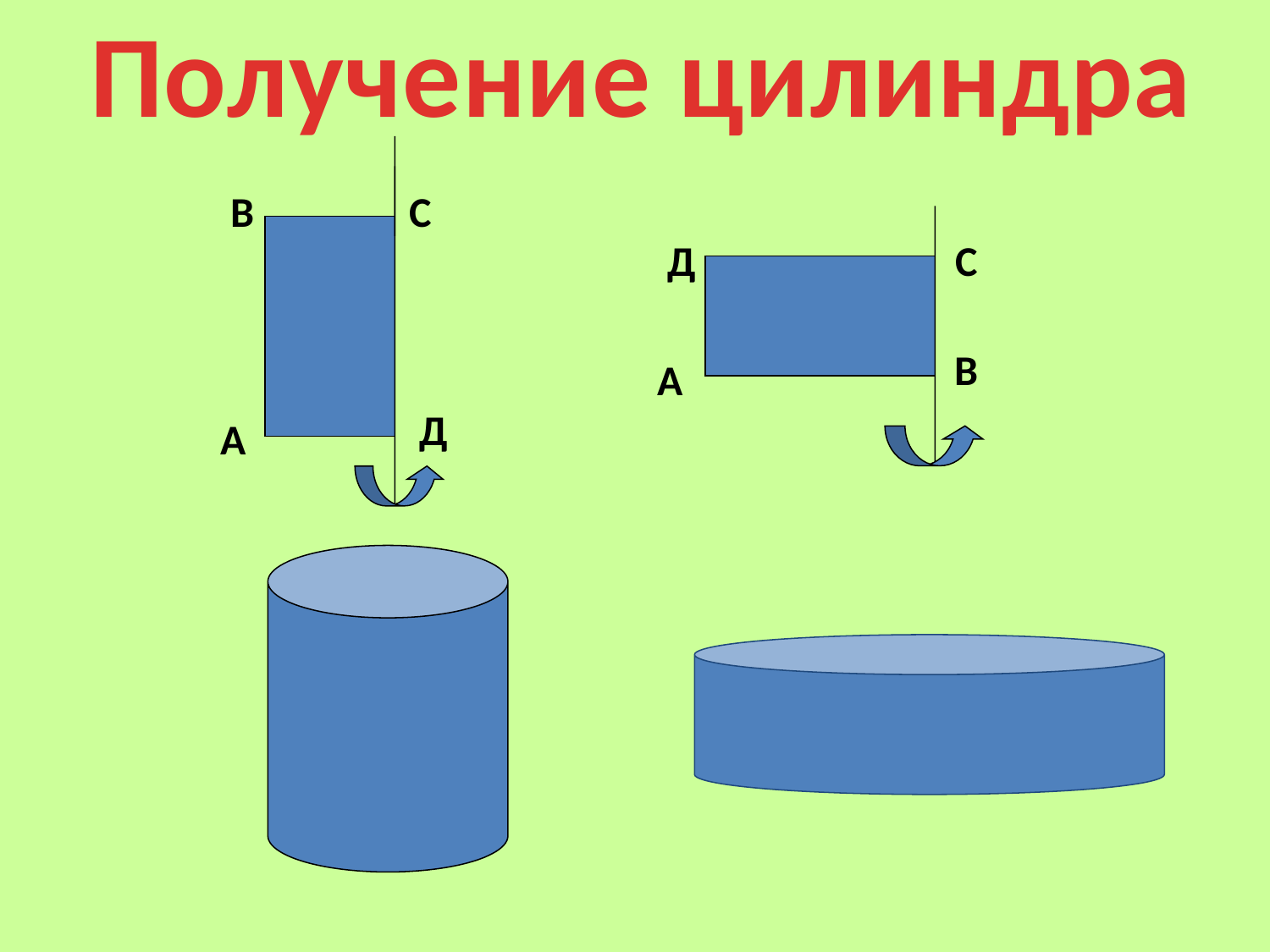

# Получение цилиндра

В
С

Д
С

В
А
Д
А